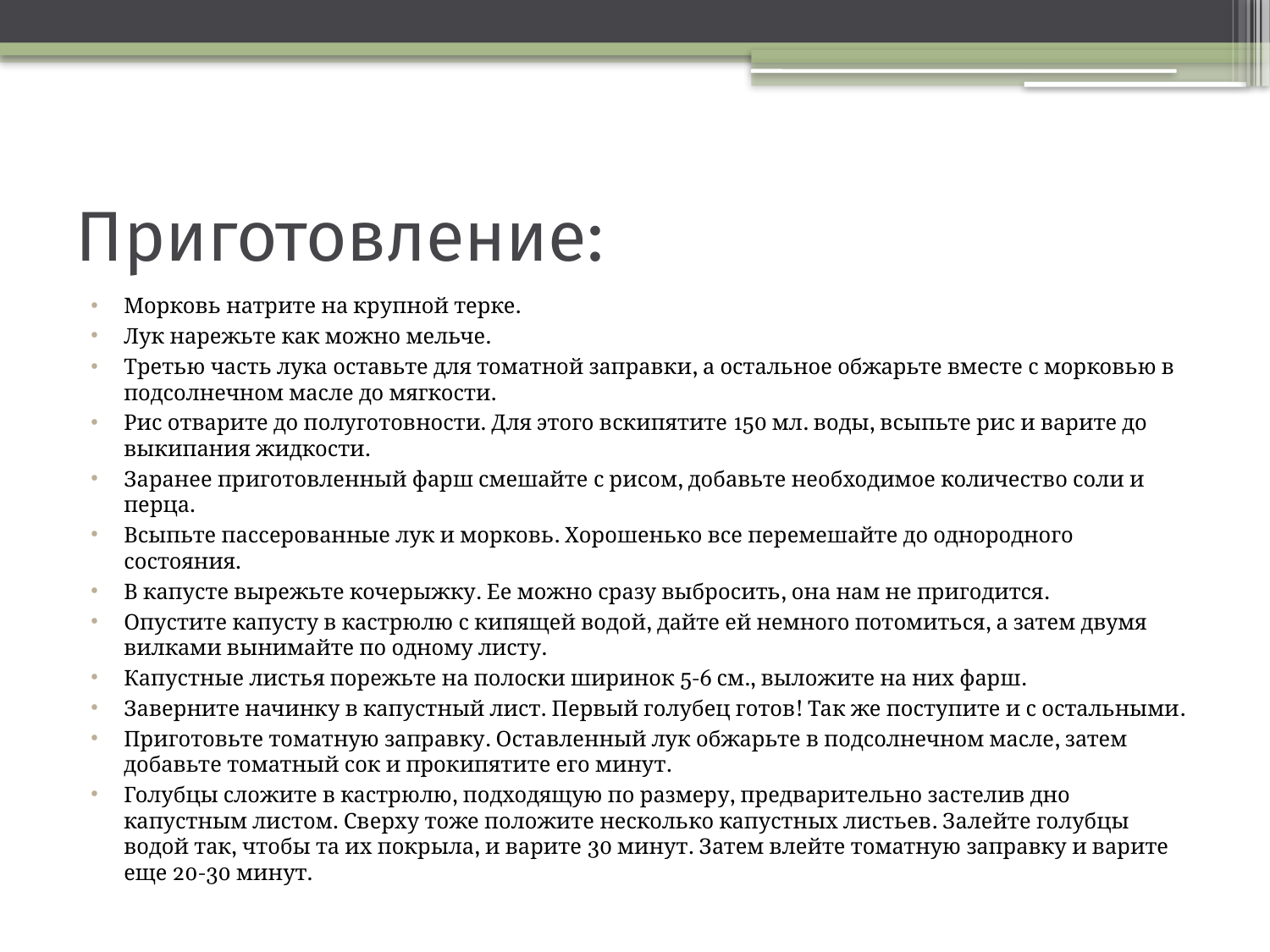

# Приготовление:
Морковь натрите на крупной терке.
Лук нарежьте как можно мельче.
Третью часть лука оставьте для томатной заправки, а остальное обжарьте вместе с морковью в подсолнечном масле до мягкости.
Рис отварите до полуготовности. Для этого вскипятите 150 мл. воды, всыпьте рис и варите до выкипания жидкости.
Заранее приготовленный фарш смешайте с рисом, добавьте необходимое количество соли и перца.
Всыпьте пассерованные лук и морковь. Хорошенько все перемешайте до однородного состояния.
В капусте вырежьте кочерыжку. Ее можно сразу выбросить, она нам не пригодится.
Опустите капусту в кастрюлю с кипящей водой, дайте ей немного потомиться, а затем двумя вилками вынимайте по одному листу.
Капустные листья порежьте на полоски ширинок 5-6 см., выложите на них фарш.
Заверните начинку в капустный лист. Первый голубец готов! Так же поступите и с остальными.
Приготовьте томатную заправку. Оставленный лук обжарьте в подсолнечном масле, затем добавьте томатный сок и прокипятите его минут.
Голубцы сложите в кастрюлю, подходящую по размеру, предварительно застелив дно капустным листом. Сверху тоже положите несколько капустных листьев. Залейте голубцы водой так, чтобы та их покрыла, и варите 30 минут. Затем влейте томатную заправку и варите еще 20-30 минут.